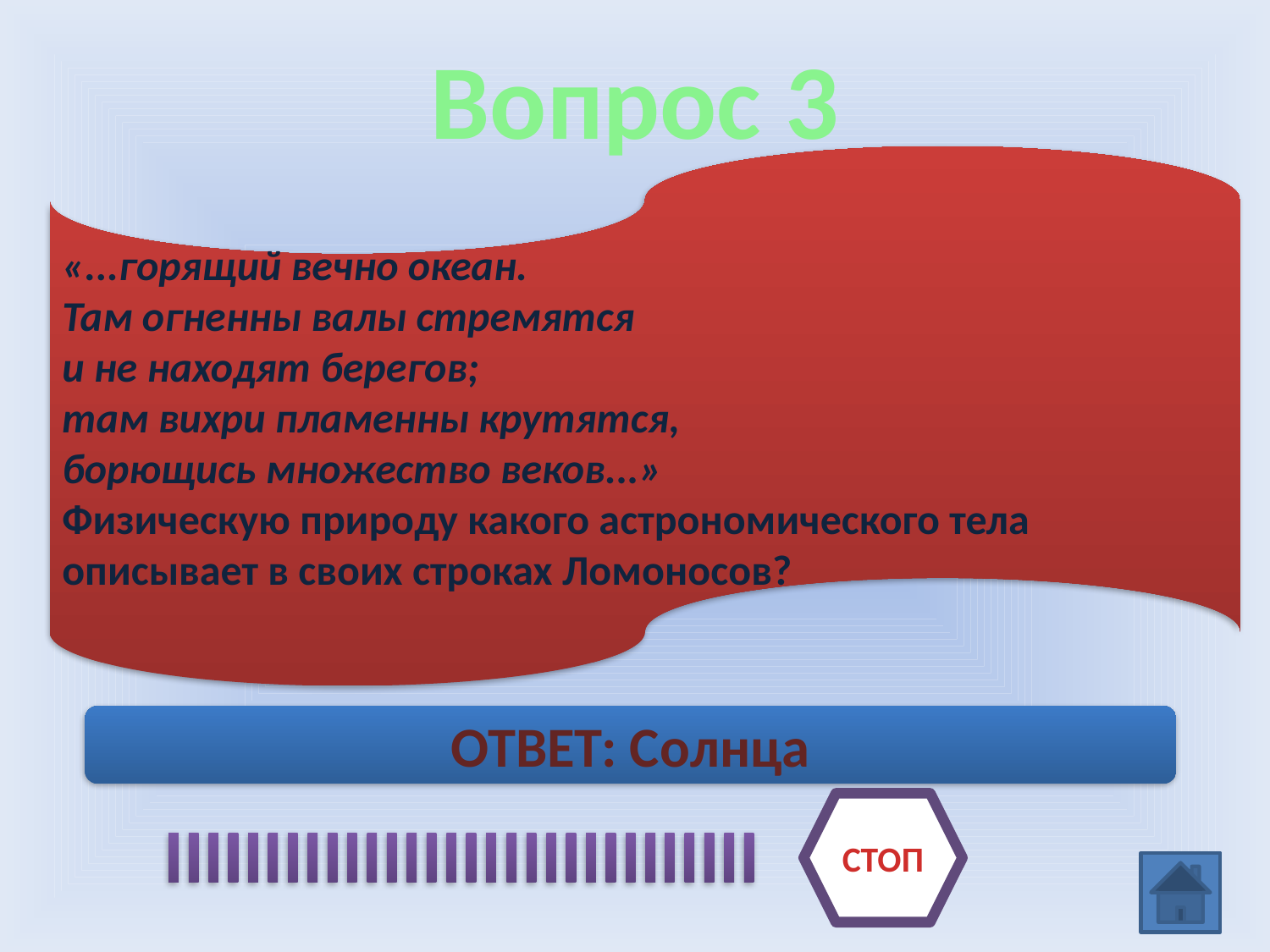

# Вопрос 3

«...горящий вечно океан.
Там огненны валы стремятся
и не находят берегов;
там вихри пламенны крутятся,
борющись множество веков...»
Физическую природу какого астрономического тела описывает в своих строках Ломоносов?

ОТВЕТ: Солнца

СТОП